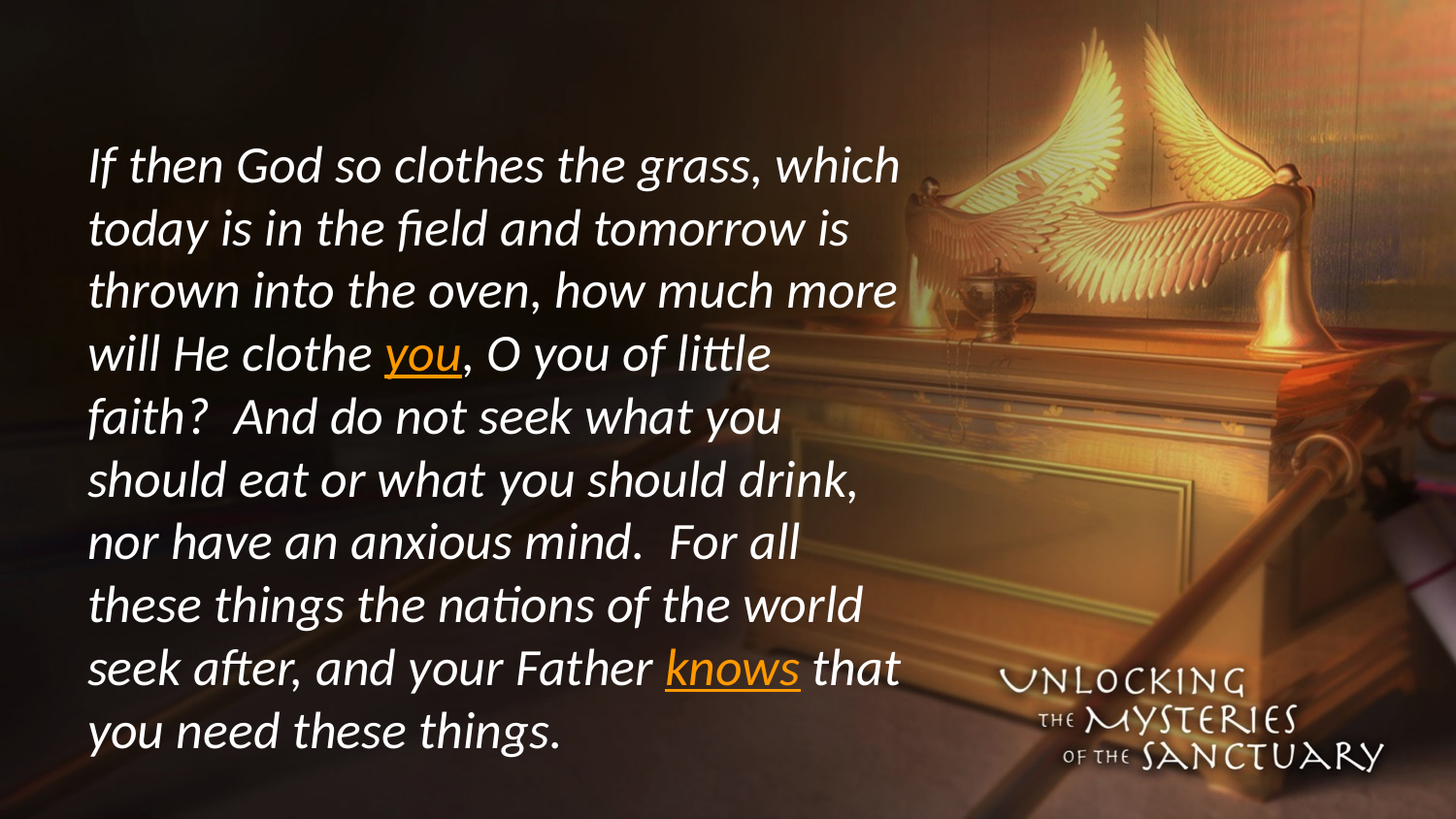

#
If then God so clothes the grass, which today is in the field and tomorrow is thrown into the oven, how much more will He clothe you, O you of little faith?  And do not seek what you should eat or what you should drink, nor have an anxious mind.  For all these things the nations of the world seek after, and your Father knows that you need these things.